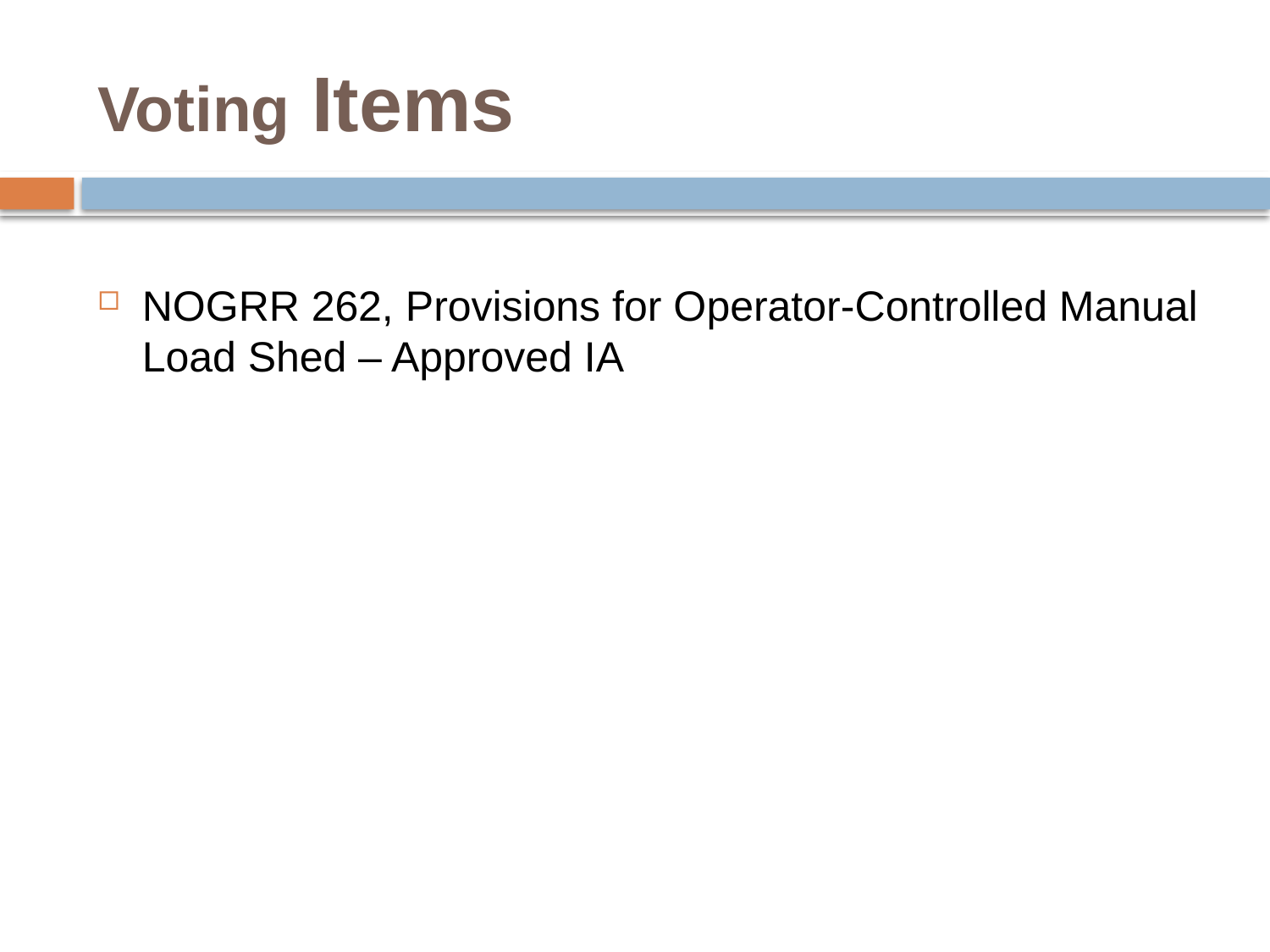

# Voting Items

NOGRR 262, Provisions for Operator-Controlled Manual Load Shed – Approved IA